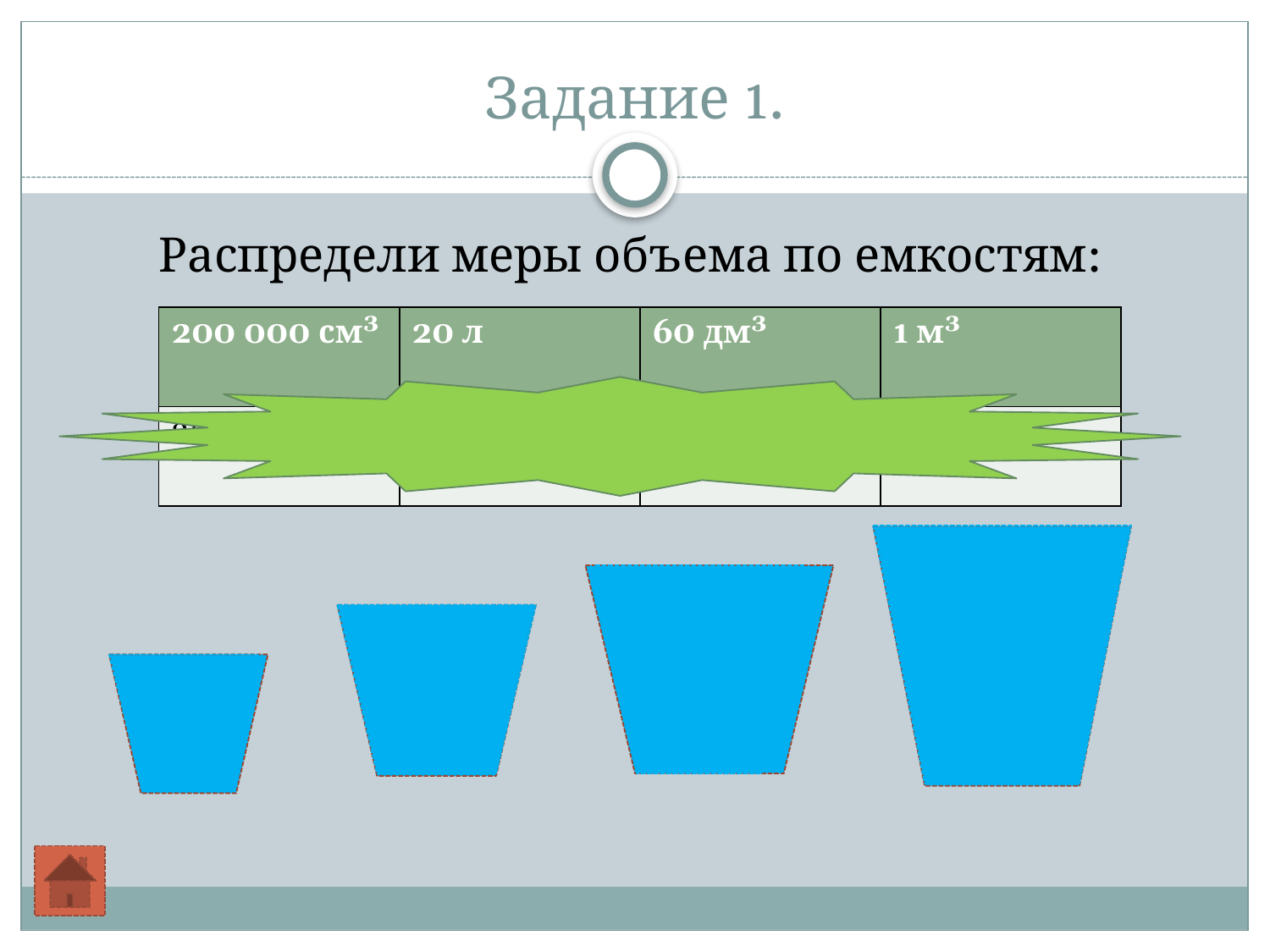

# Задание 1.
Распредели меры объема по емкостям:

                                                 200 000 см³
        20 л                        60 дм³                                                                  1 м³

| 200 000 см³ | 20 л | 60 дм³ | 1 м³ |
| --- | --- | --- | --- |
| 200 дм³ | 20 дм³ | 60 дм³ | 1 000 дм³ |